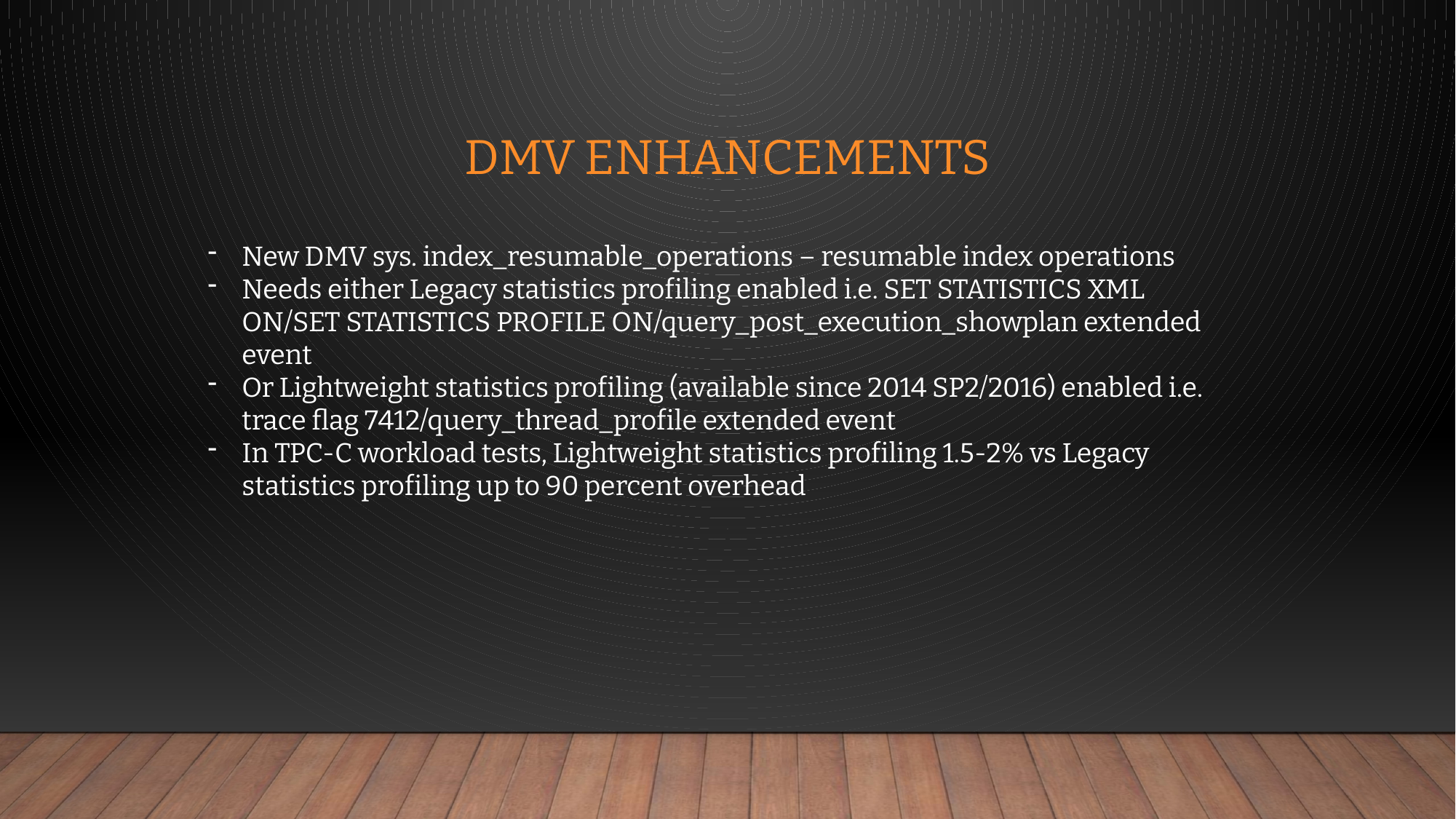

# DMV ENHANCEMENTS
New DMV sys. index_resumable_operations – resumable index operations
Needs either Legacy statistics profiling enabled i.e. SET STATISTICS XML ON/SET STATISTICS PROFILE ON/query_post_execution_showplan extended event
Or Lightweight statistics profiling (available since 2014 SP2/2016) enabled i.e. trace flag 7412/query_thread_profile extended event
In TPC-C workload tests, Lightweight statistics profiling 1.5-2% vs Legacy statistics profiling up to 90 percent overhead